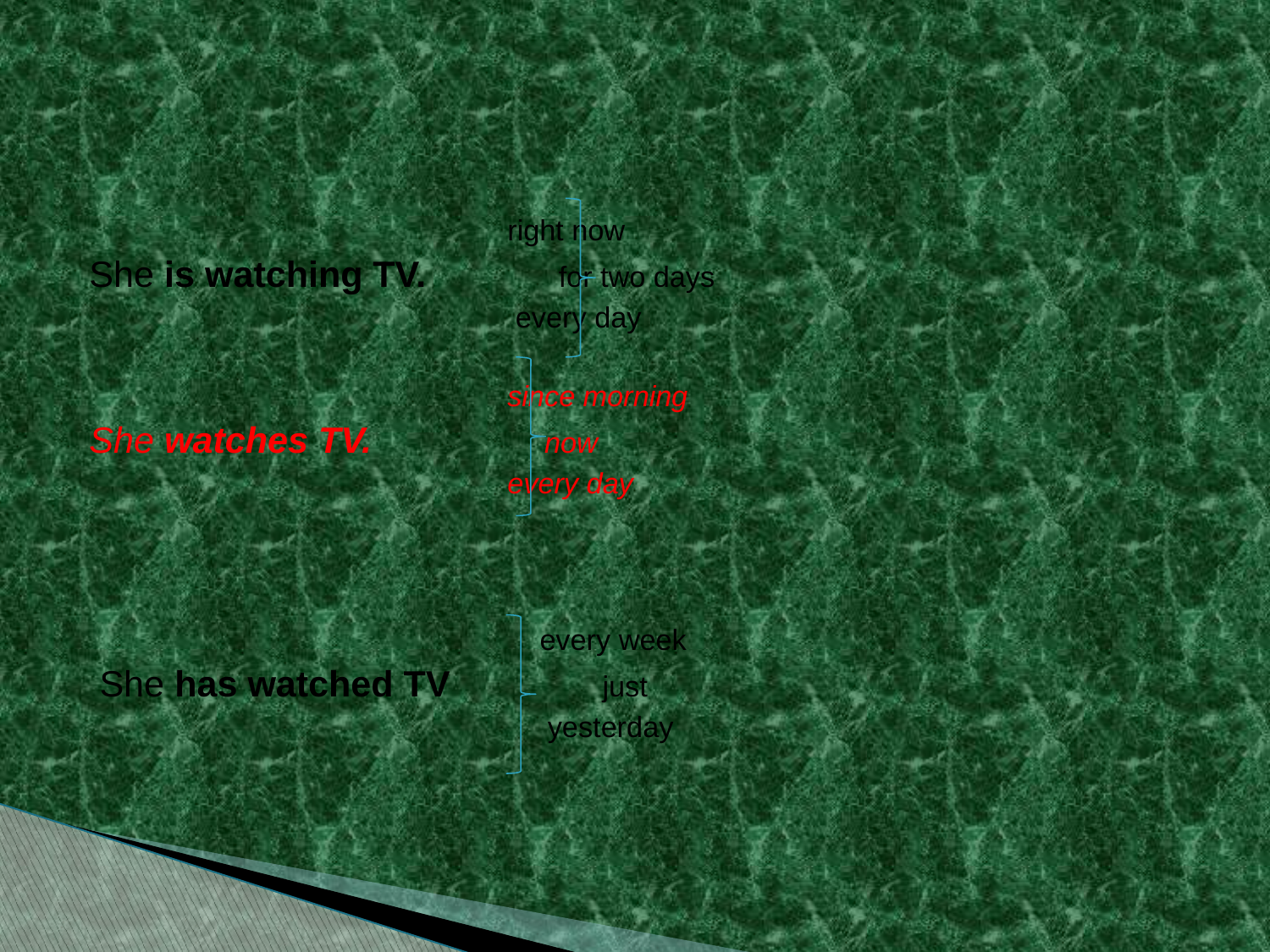

#

                                                    right now
She is watching TV.             for two days
                                                     every day

                                                    since morning
She watches TV.                 now
                                                    every day

                                                        every week
 She has watched TV               just
                                                         yesterday